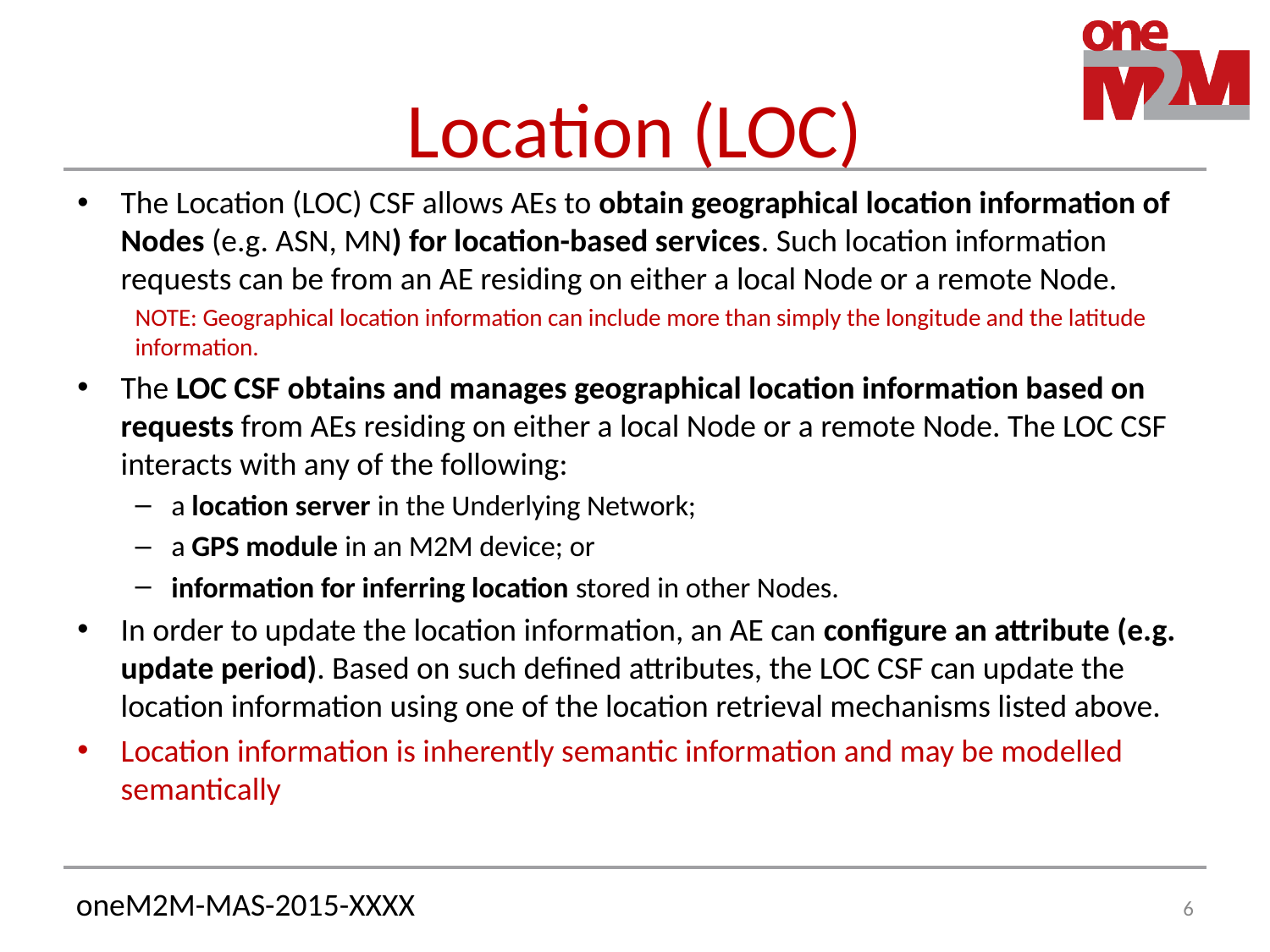

# Location (LOC)
The Location (LOC) CSF allows AEs to obtain geographical location information of Nodes (e.g. ASN, MN) for location-based services. Such location information requests can be from an AE residing on either a local Node or a remote Node.
NOTE: Geographical location information can include more than simply the longitude and the latitude information.
The LOC CSF obtains and manages geographical location information based on requests from AEs residing on either a local Node or a remote Node. The LOC CSF interacts with any of the following:
a location server in the Underlying Network;
a GPS module in an M2M device; or
information for inferring location stored in other Nodes.
In order to update the location information, an AE can configure an attribute (e.g. update period). Based on such defined attributes, the LOC CSF can update the location information using one of the location retrieval mechanisms listed above.
Location information is inherently semantic information and may be modelled semantically
6